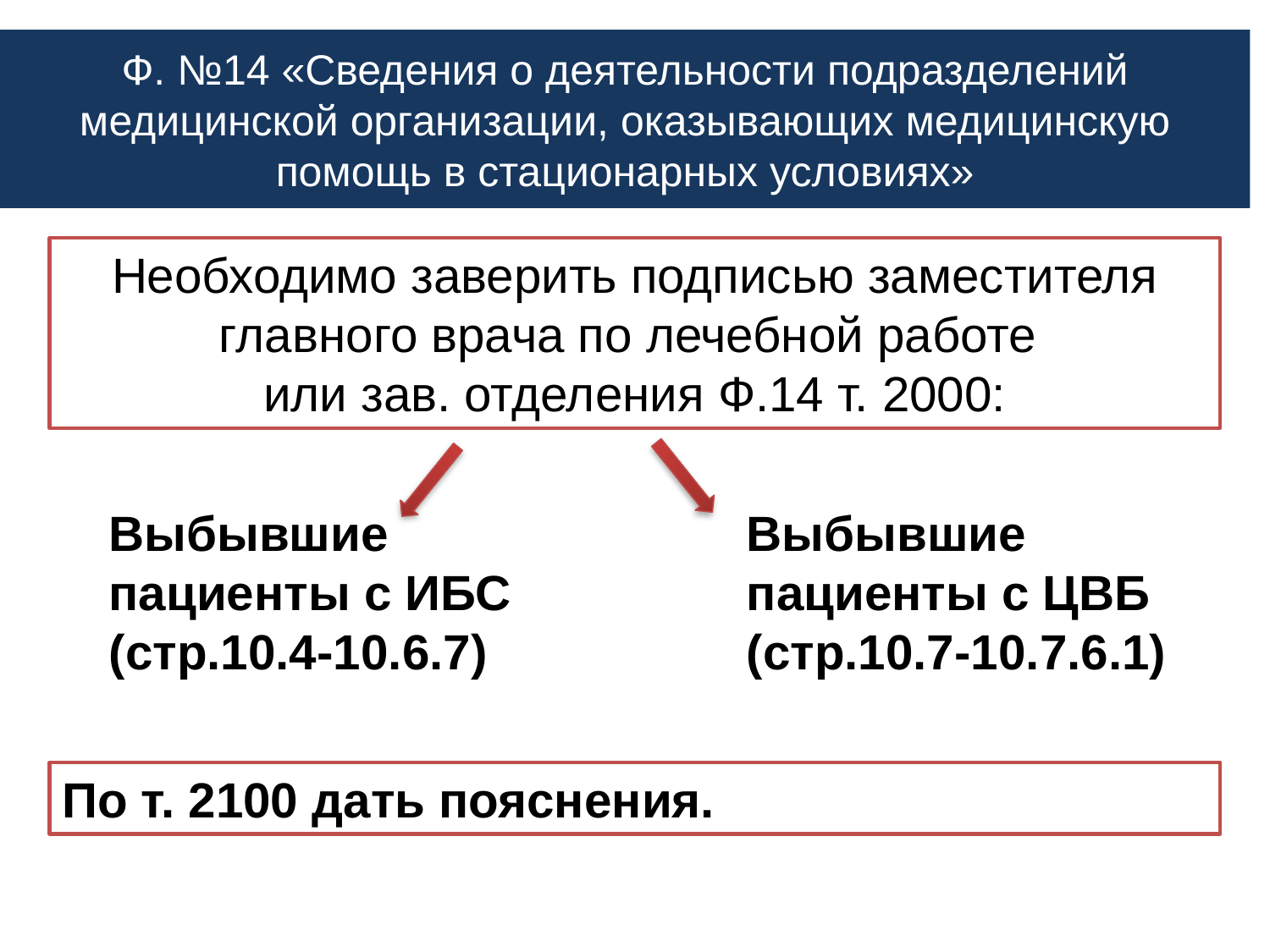

Ф. №14 «Сведения о деятельности подразделений медицинской организации, оказывающих медицинскую помощь в стационарных условиях»
Необходимо заверить подписью заместителя главного врача по лечебной работе
или зав. отделения Ф.14 т. 2000:

Выбывшие пациенты с ИБС
(стр.10.4-10.6.7)
Выбывшие пациенты с ЦВБ
(стр.10.7-10.7.6.1)
По т. 2100 дать пояснения.